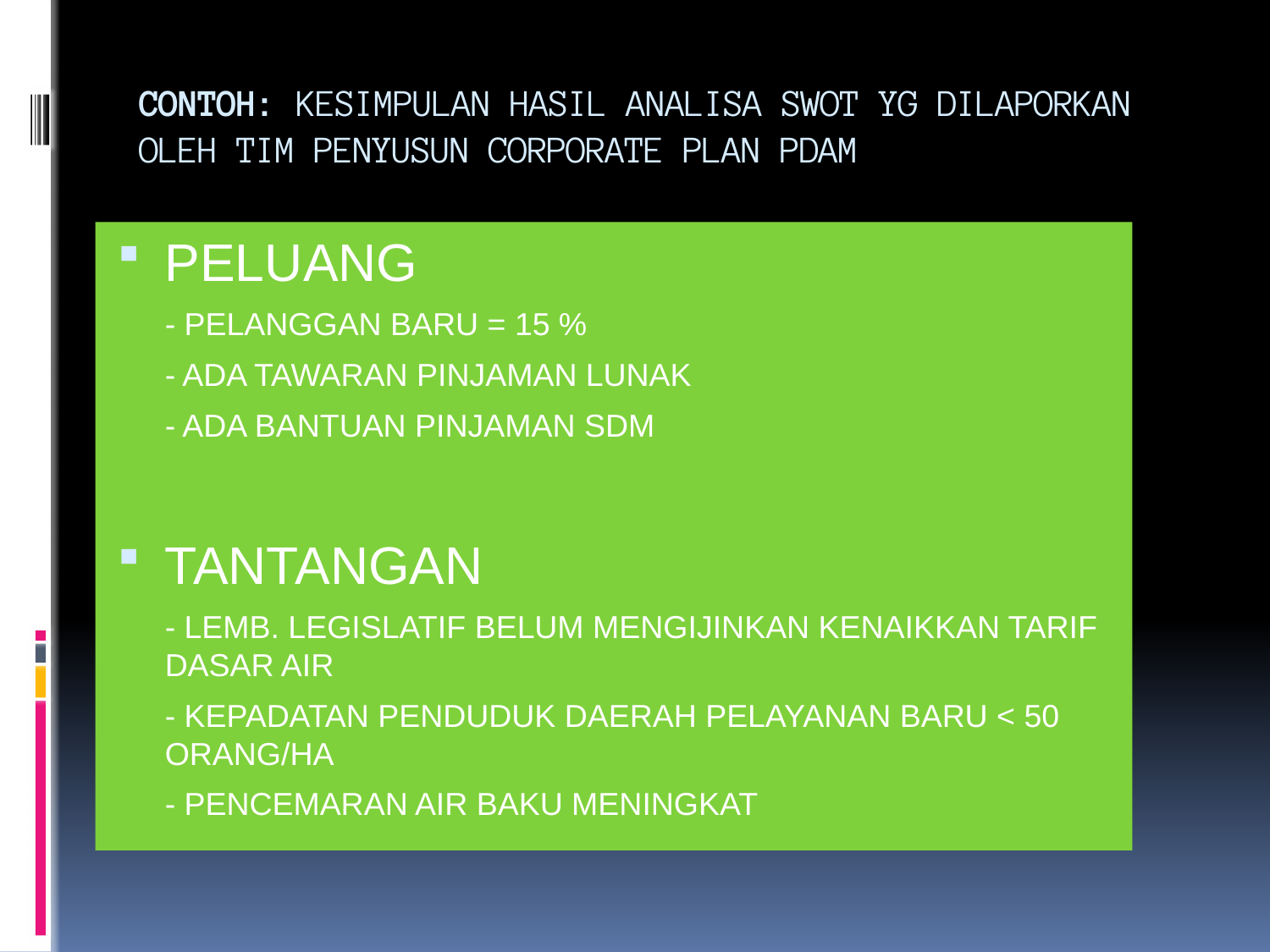

# CONTOH: KESIMPULAN HASIL ANALISA SWOT YG DILAPORKAN OLEH TIM PENYUSUN CORPORATE PLAN PDAM
PELUANG
	- PELANGGAN BARU = 15 %
	- ADA TAWARAN PINJAMAN LUNAK
	- ADA BANTUAN PINJAMAN SDM

TANTANGAN
	- LEMB. LEGISLATIF BELUM MENGIJINKAN KENAIKKAN TARIF DASAR AIR
	- KEPADATAN PENDUDUK DAERAH PELAYANAN BARU < 50 ORANG/HA
	- PENCEMARAN AIR BAKU MENINGKAT